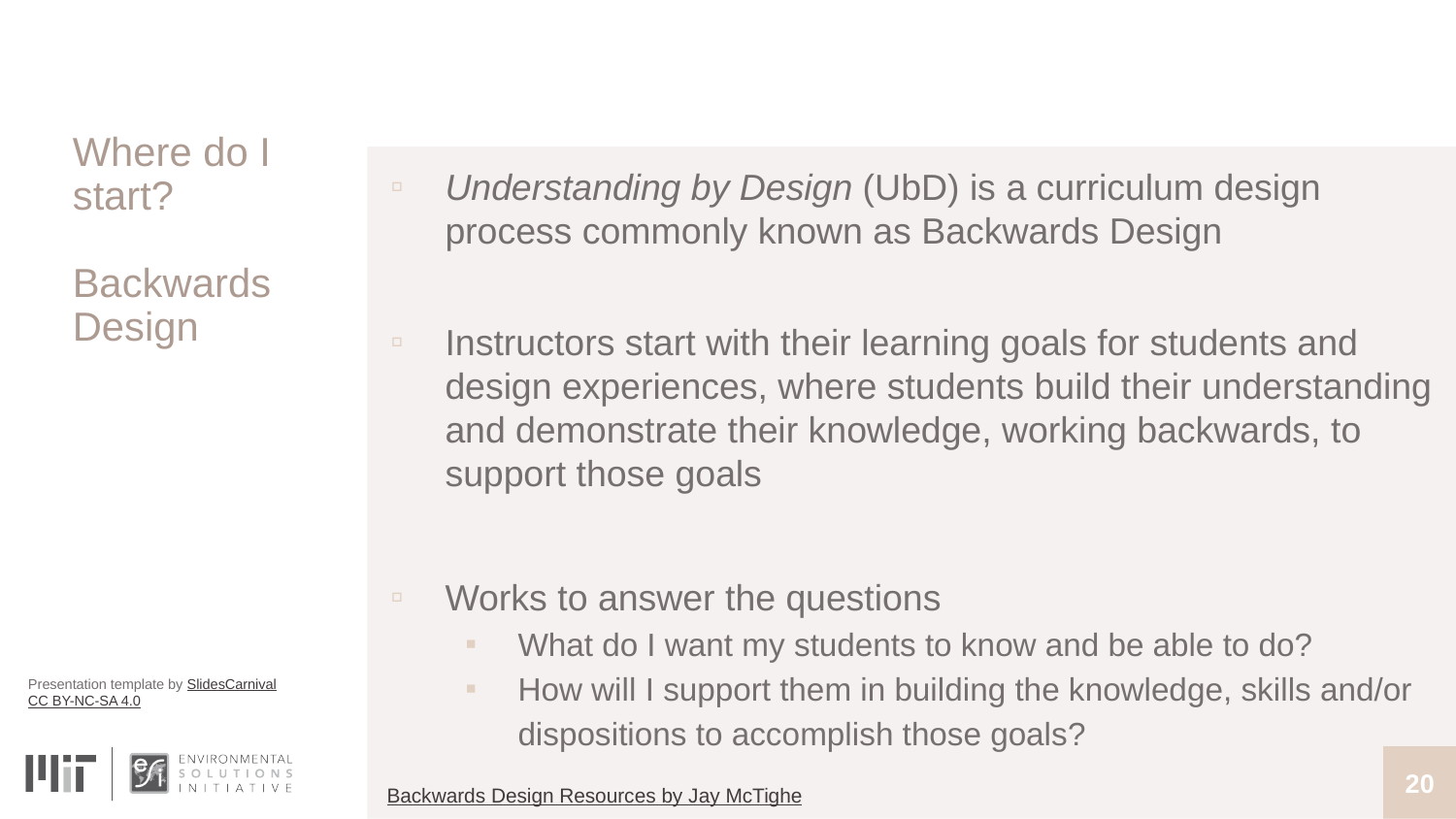

# Where do I start?

Backwards Design
Understanding by Design (UbD) is a curriculum design process commonly known as Backwards Design

Instructors start with their learning goals for students and design experiences, where students build their understanding and demonstrate their knowledge, working backwards, to support those goals

Works to answer the questions
What do I want my students to know and be able to do?
How will I support them in building the knowledge, skills and/or dispositions to accomplish those goals?

Backwards Design Resources by Jay McTighe
20